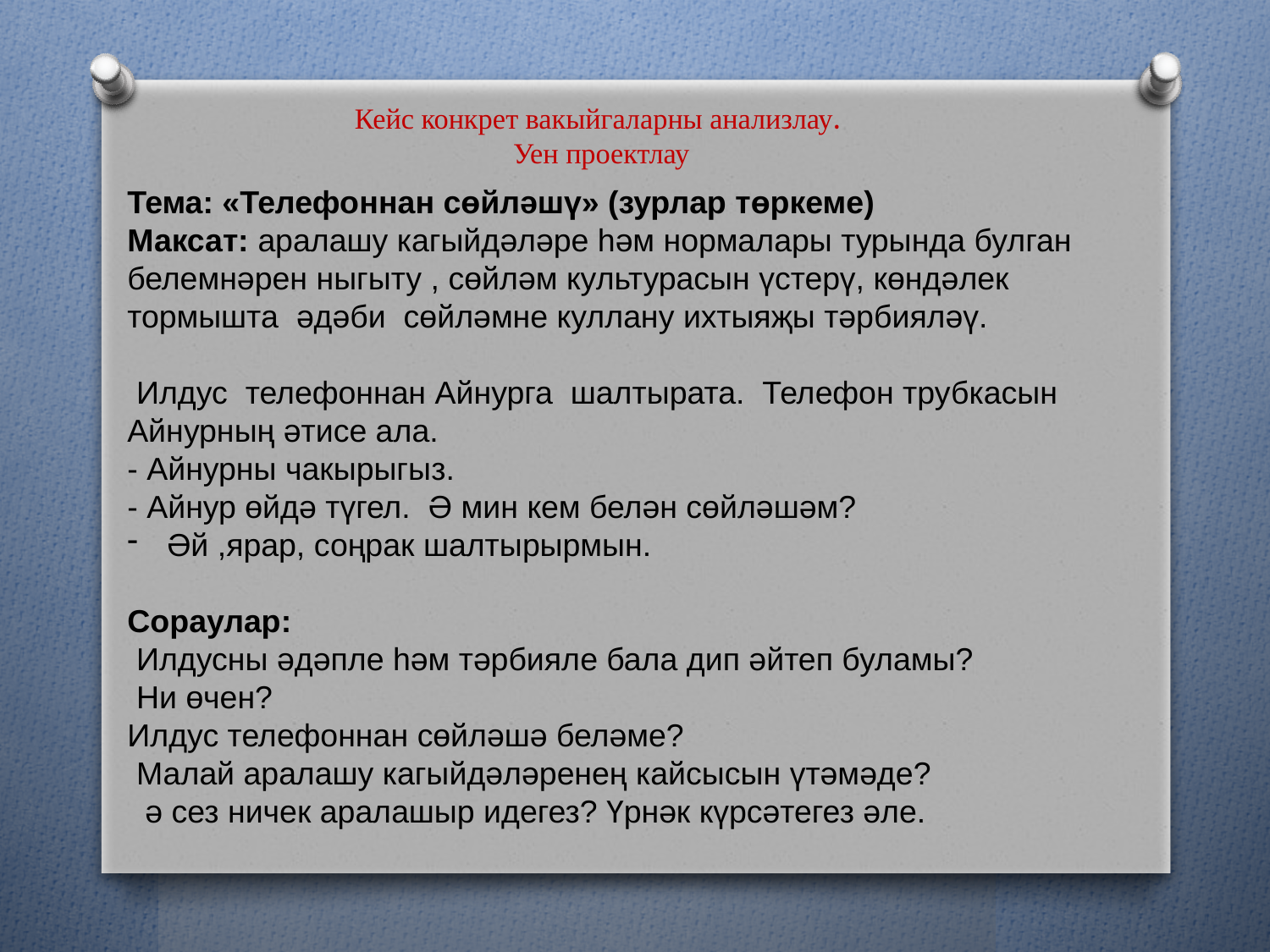

# Кейс конкрет вакыйгаларны анализлау. Уен проектлау
Тема: «Телефоннан сөйләшү» (зурлар төркеме)
Максат: аралашу кагыйдәләре һәм нормалары турында булган белемнәрен ныгыту , сөйләм культурасын үстерү, көндәлек тормышта  әдәби  сөйләмне куллану ихтыяҗы тәрбияләү.

 Илдус  телефоннан Айнурга  шалтырата.  Телефон трубкасын  Айнурның әтисе ала.
- Айнурны чакырыгыз.
- Айнур өйдә түгел.  Ә мин кем белән сөйләшәм?
Әй ,ярар, соңрак шалтырырмын.

Сораулар:
 Илдусны әдәпле һәм тәрбияле бала дип әйтеп буламы?
 Ни өчен?
Илдус телефоннан сөйләшә беләме?
 Малай аралашу кагыйдәләренең кайсысын үтәмәде?
  ә сез ничек аралашыр идегез? Үрнәк күрсәтегез әле.